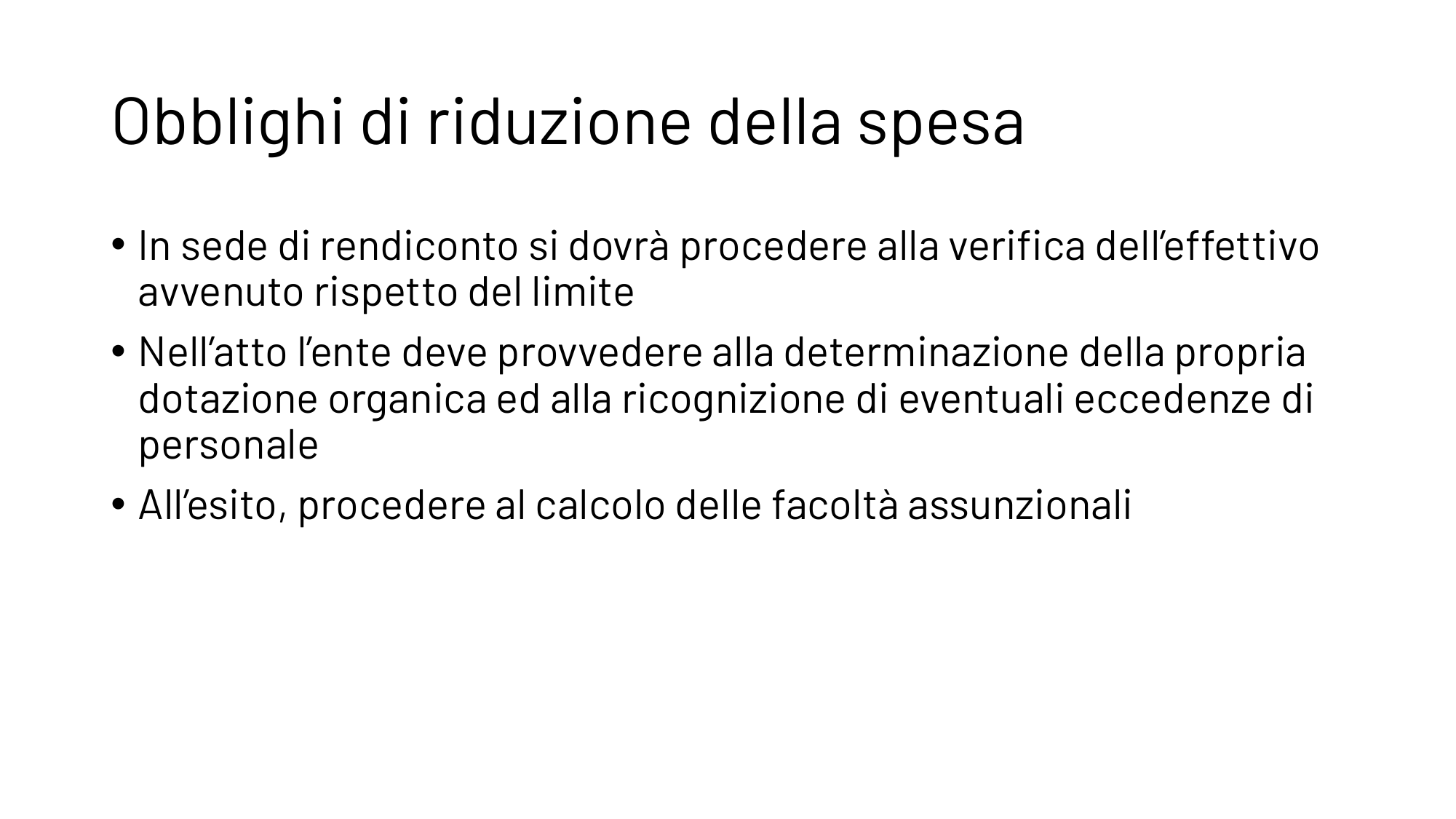

# Obblighi di riduzione della spesa
In sede di rendiconto si dovrà procedere alla verifica dell’effettivo avvenuto rispetto del limite
Nell’atto l’ente deve provvedere alla determinazione della propria dotazione organica ed alla ricognizione di eventuali eccedenze di personale
All’esito, procedere al calcolo delle facoltà assunzionali